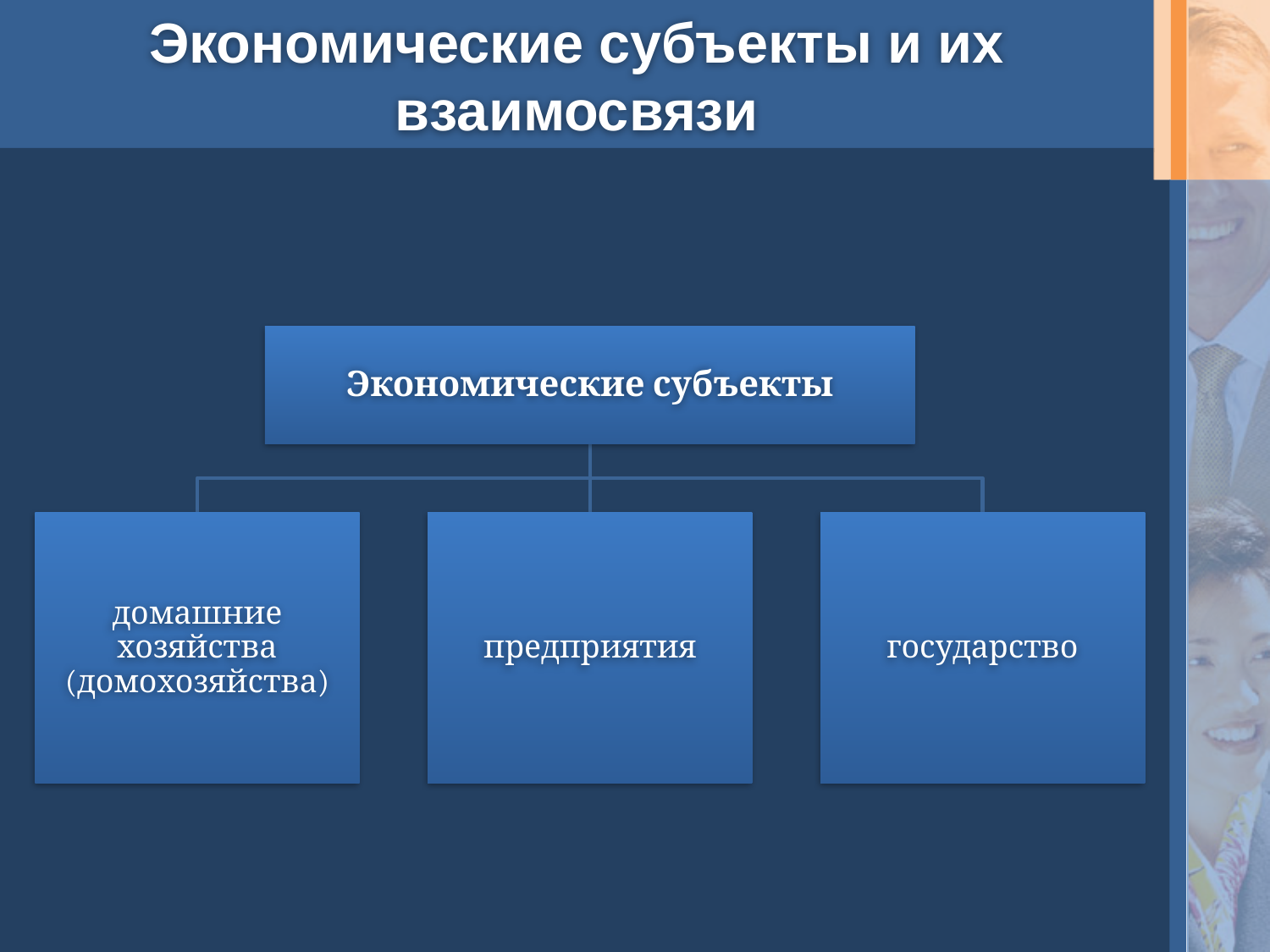

# Экономические субъекты и их взаимосвязи

Экономические субъекты

домашние хозяйства (домохозяйства)

предприятия

государство